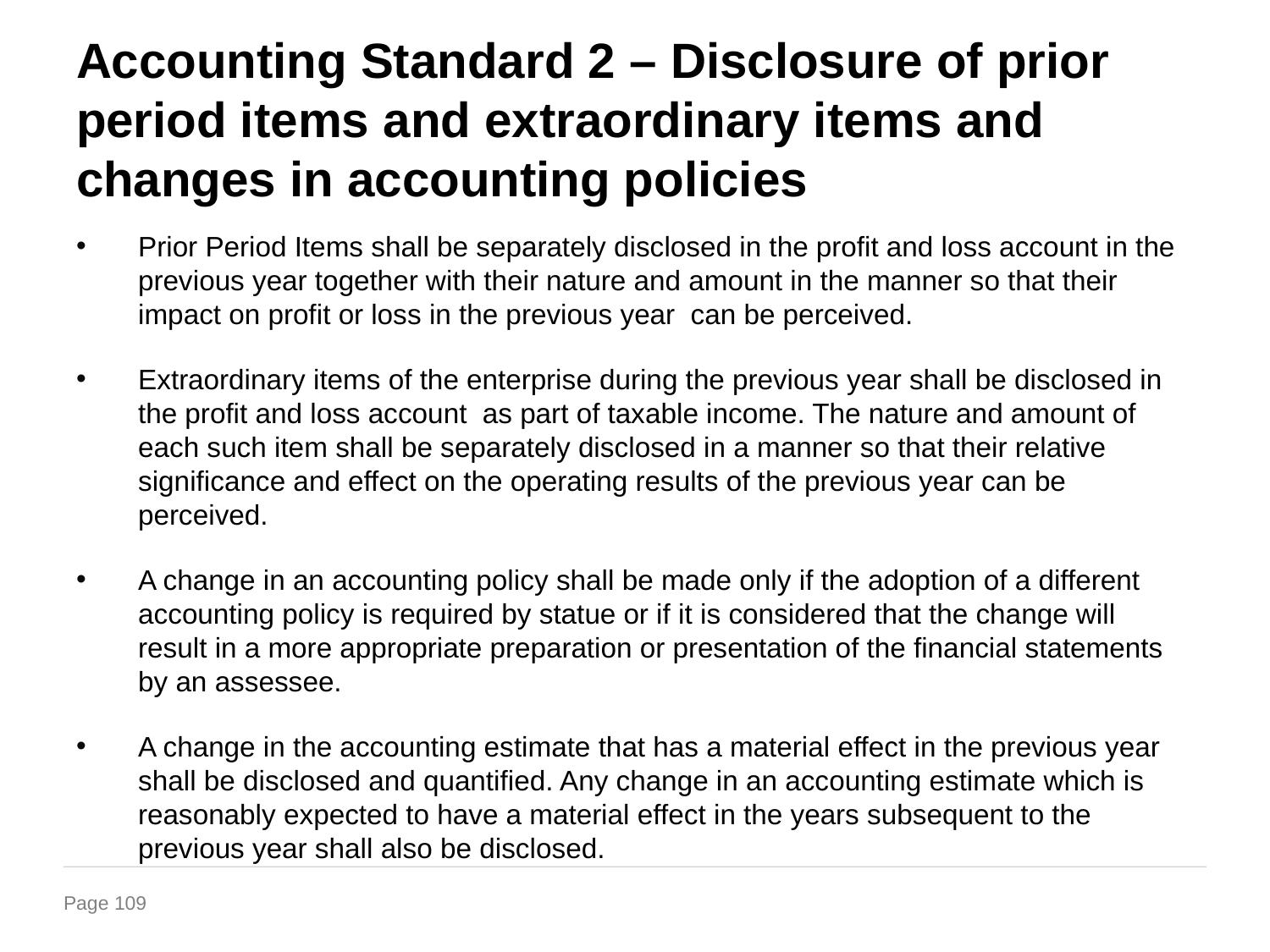

# Accounting Standard 2 – Disclosure of prior period items and extraordinary items and changes in accounting policies
Prior Period Items shall be separately disclosed in the profit and loss account in the previous year together with their nature and amount in the manner so that their impact on profit or loss in the previous year  can be perceived.
Extraordinary items of the enterprise during the previous year shall be disclosed in the profit and loss account  as part of taxable income. The nature and amount of each such item shall be separately disclosed in a manner so that their relative significance and effect on the operating results of the previous year can be perceived.
A change in an accounting policy shall be made only if the adoption of a different accounting policy is required by statue or if it is considered that the change will result in a more appropriate preparation or presentation of the financial statements by an assessee.
A change in the accounting estimate that has a material effect in the previous year shall be disclosed and quantified. Any change in an accounting estimate which is reasonably expected to have a material effect in the years subsequent to the previous year shall also be disclosed.